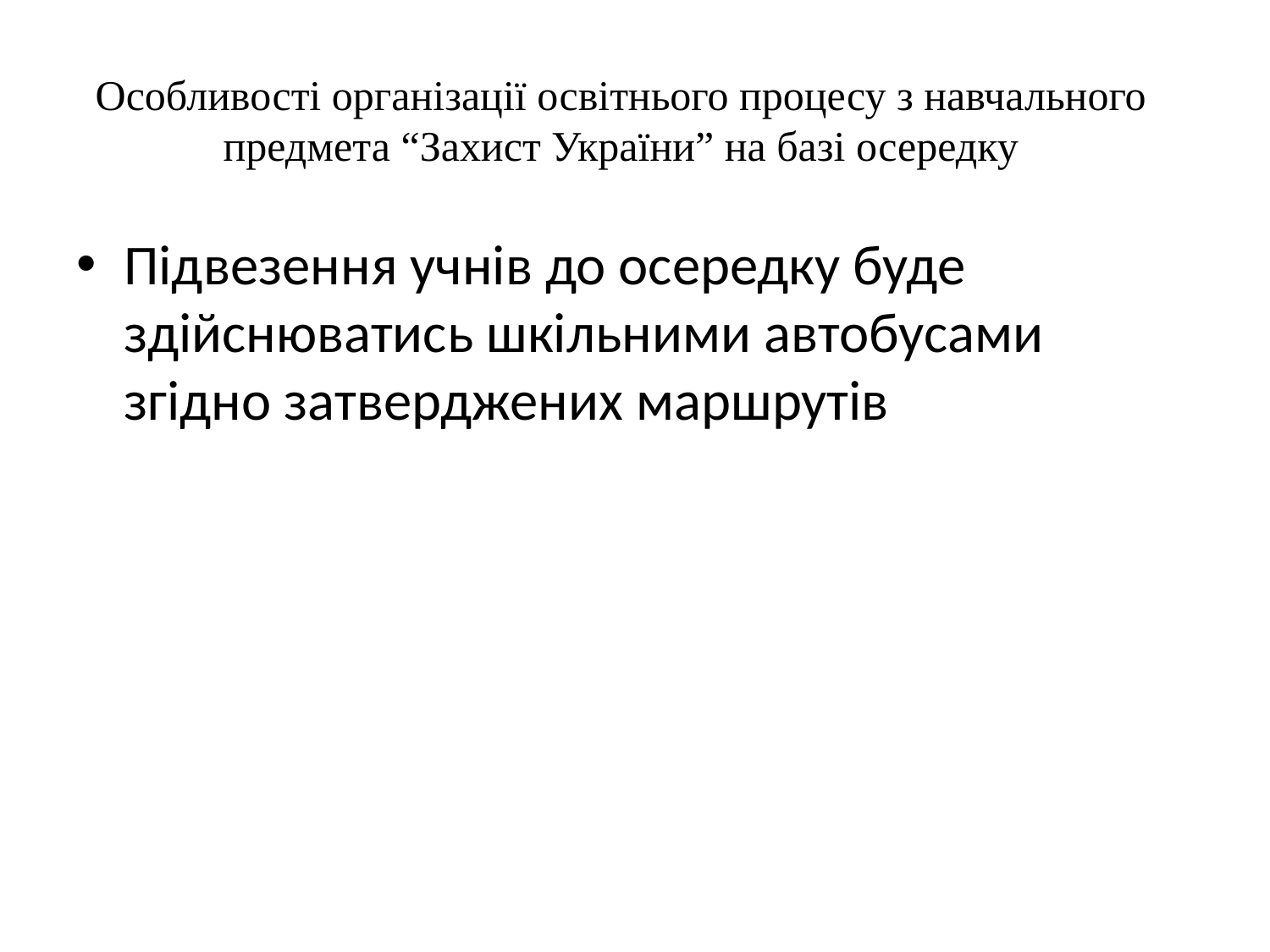

# Особливості організації освітнього процесу з навчального предмета “Захист України” на базі осередку
Підвезення учнів до осередку буде здійснюватись шкільними автобусами згідно затверджених маршрутів